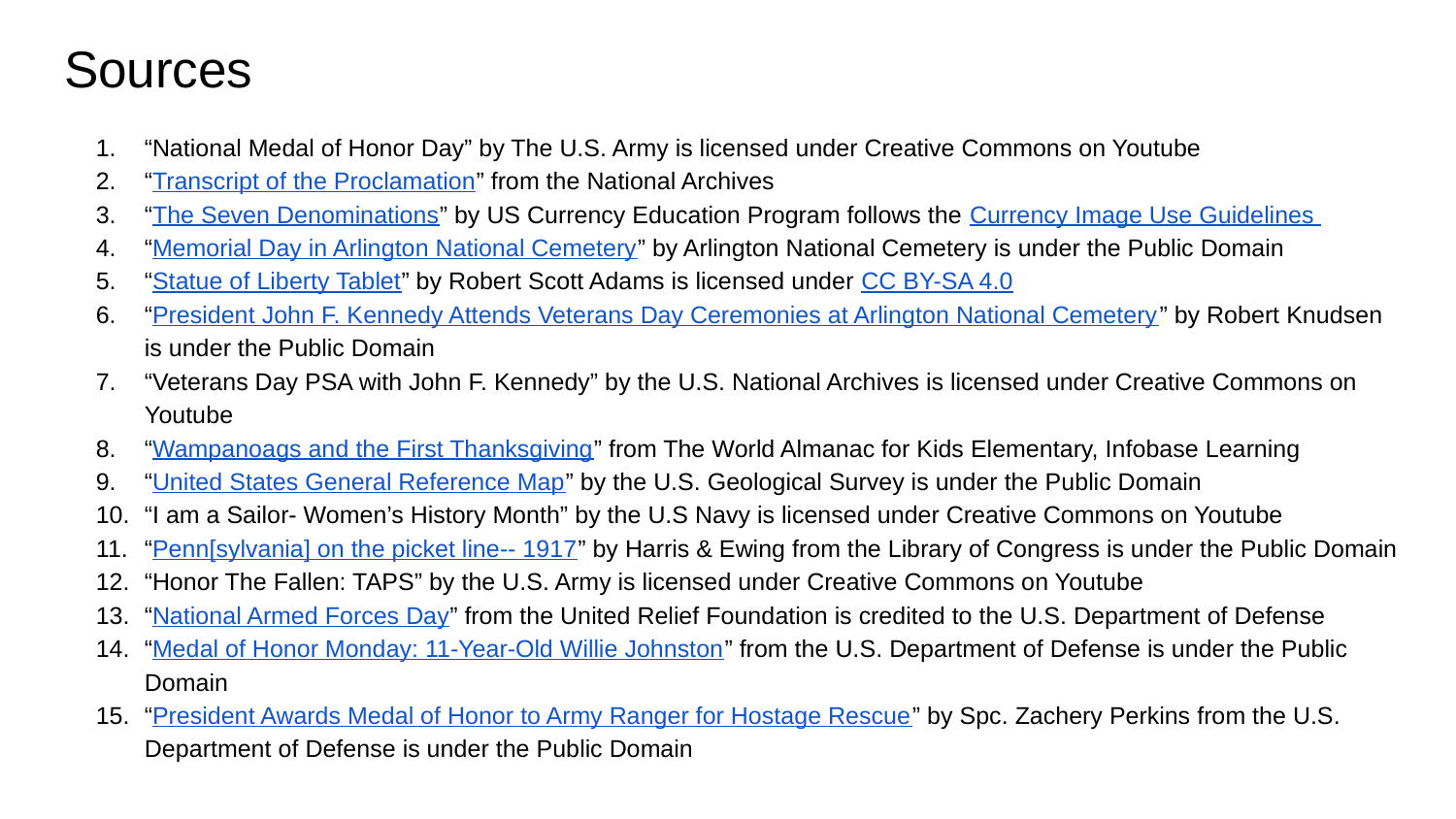

# Sources
“National Medal of Honor Day” by The U.S. Army is licensed under Creative Commons on Youtube
“Transcript of the Proclamation” from the National Archives
“The Seven Denominations” by US Currency Education Program follows the Currency Image Use Guidelines
“Memorial Day in Arlington National Cemetery” by Arlington National Cemetery is under the Public Domain
“Statue of Liberty Tablet” by Robert Scott Adams is licensed under CC BY-SA 4.0
“President John F. Kennedy Attends Veterans Day Ceremonies at Arlington National Cemetery” by Robert Knudsen is under the Public Domain
“Veterans Day PSA with John F. Kennedy” by the U.S. National Archives is licensed under Creative Commons on Youtube
“Wampanoags and the First Thanksgiving” from The World Almanac for Kids Elementary, Infobase Learning
“United States General Reference Map” by the U.S. Geological Survey is under the Public Domain
“I am a Sailor- Women’s History Month” by the U.S Navy is licensed under Creative Commons on Youtube
“Penn[sylvania] on the picket line-- 1917” by Harris & Ewing from the Library of Congress is under the Public Domain
“Honor The Fallen: TAPS” by the U.S. Army is licensed under Creative Commons on Youtube
“National Armed Forces Day” from the United Relief Foundation is credited to the U.S. Department of Defense
“Medal of Honor Monday: 11-Year-Old Willie Johnston” from the U.S. Department of Defense is under the Public Domain
“President Awards Medal of Honor to Army Ranger for Hostage Rescue” by Spc. Zachery Perkins from the U.S. Department of Defense is under the Public Domain